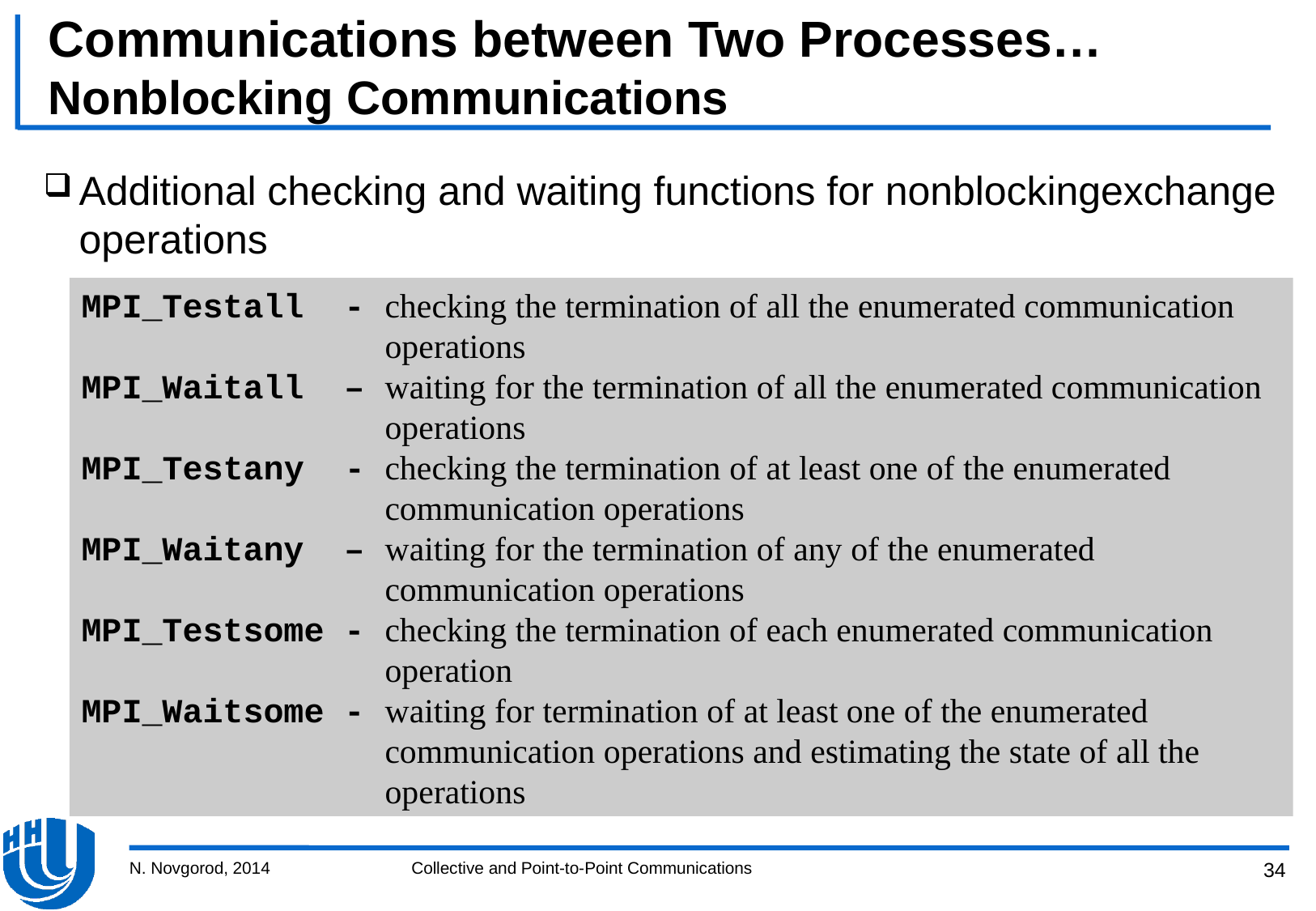

# Communications between Two Processes… Nonblocking Communications
Additional checking and waiting functions for nonblockingexchange operations
MPI_Testall  - checking the termination of all the enumerated communication
               operations
MPI_Waitall  – waiting for the termination of all the enumerated communication
               operations
MPI_Testany  - checking the termination of at least one of the enumerated
               communication operations
MPI_Waitany  – waiting for the termination of any of the enumerated
               communication operations
MPI_Testsome - checking the termination of each enumerated communication
               operation
MPI_Waitsome - waiting for termination of at least one of the enumerated
               communication operations and estimating the state of all the
               operations
N. Novgorod, 2014
Collective and Point-to-Point Communications
34